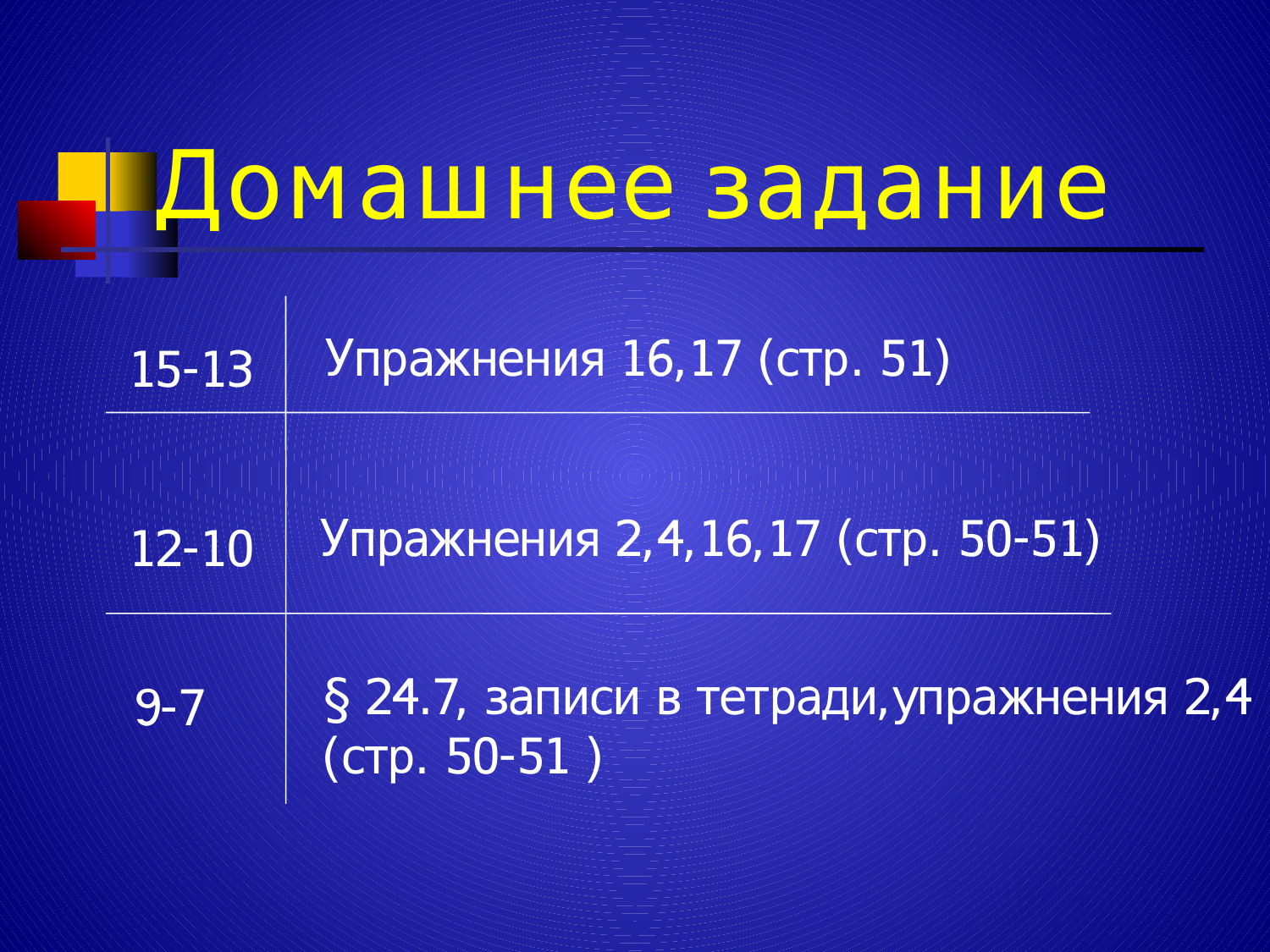

Домашнее задание

 Упражнения 16,17 (стр. 51)
15-13

Упражнения 2,4,16,17 (стр. 50-51)
12-10

§ 24.7, записи в тетради,упражнения 2,4
(стр. 50-51 )
 9-7